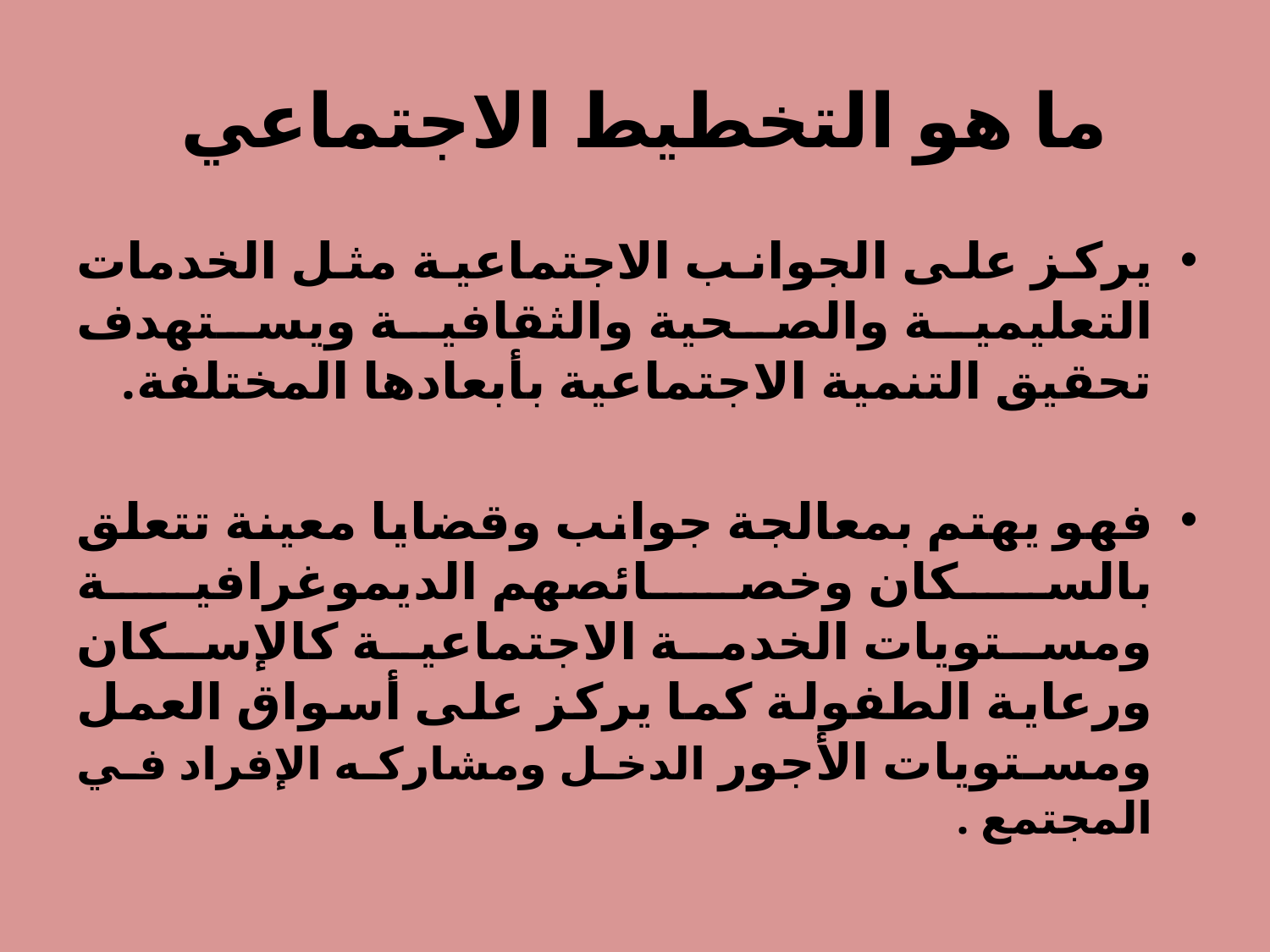

# ما هو التخطيط الاجتماعي
يركز على الجوانب الاجتماعية مثل الخدمات التعليمية والصحية والثقافية ويستهدف تحقيق التنمية الاجتماعية بأبعادها المختلفة.

فهو يهتم بمعالجة جوانب وقضايا معينة تتعلق بالسكان وخصائصهم الديموغرافية ومستويات الخدمة الاجتماعية كالإسكان ورعاية الطفولة كما يركز على أسواق العمل ومستويات الأجور الدخل ومشاركه الإفراد في المجتمع .